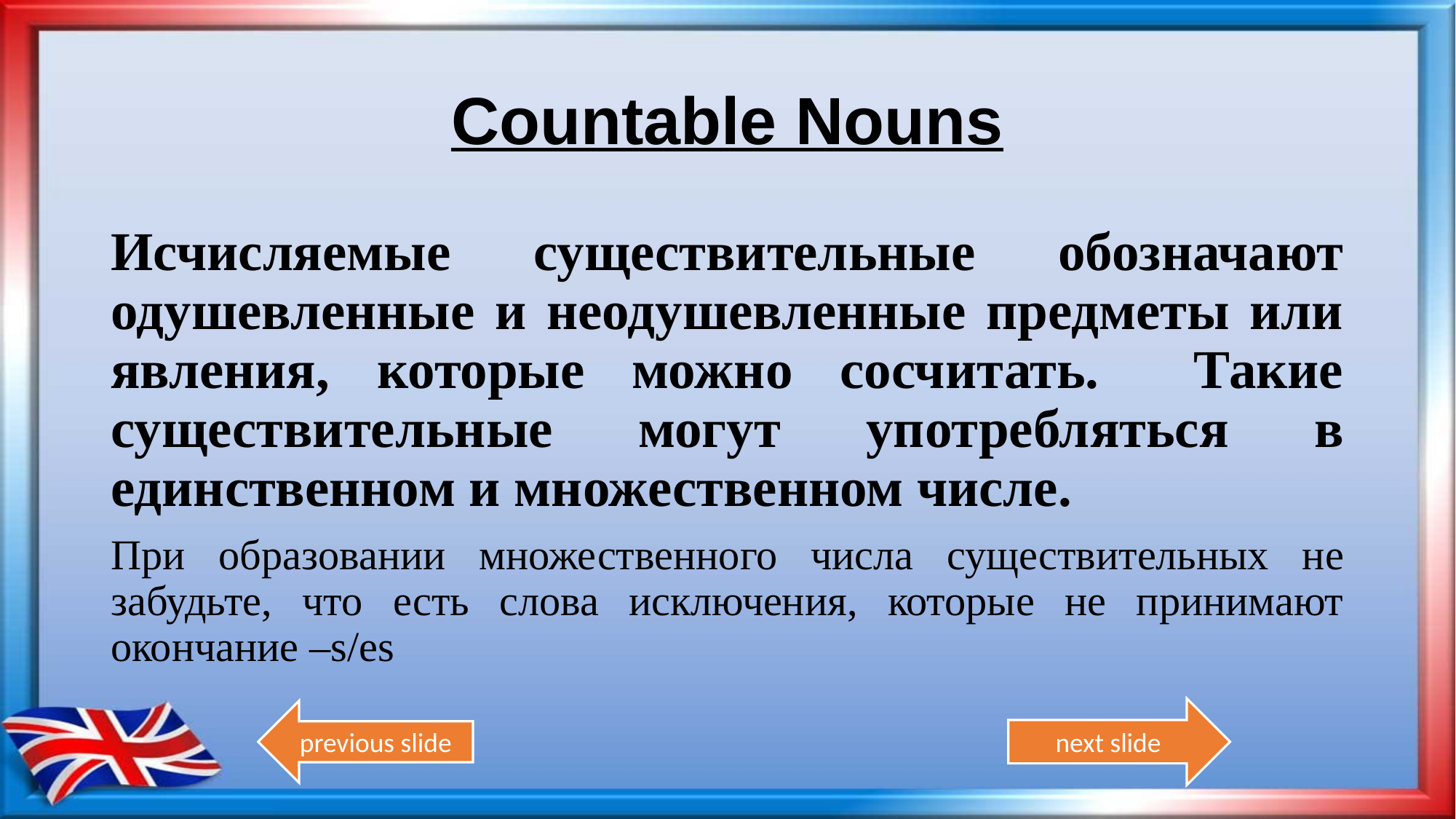

# Countable Nouns
Исчисляемые существительные обозначают одушевленные и неодушевленные предметы или явления, которые можно сосчитать.  Такие существительные могут употребляться в единственном и множественном числе.
При образовании множественного числа существительных не забудьте, что есть слова исключения, которые не принимают окончание –s/es

next slide
previous slide